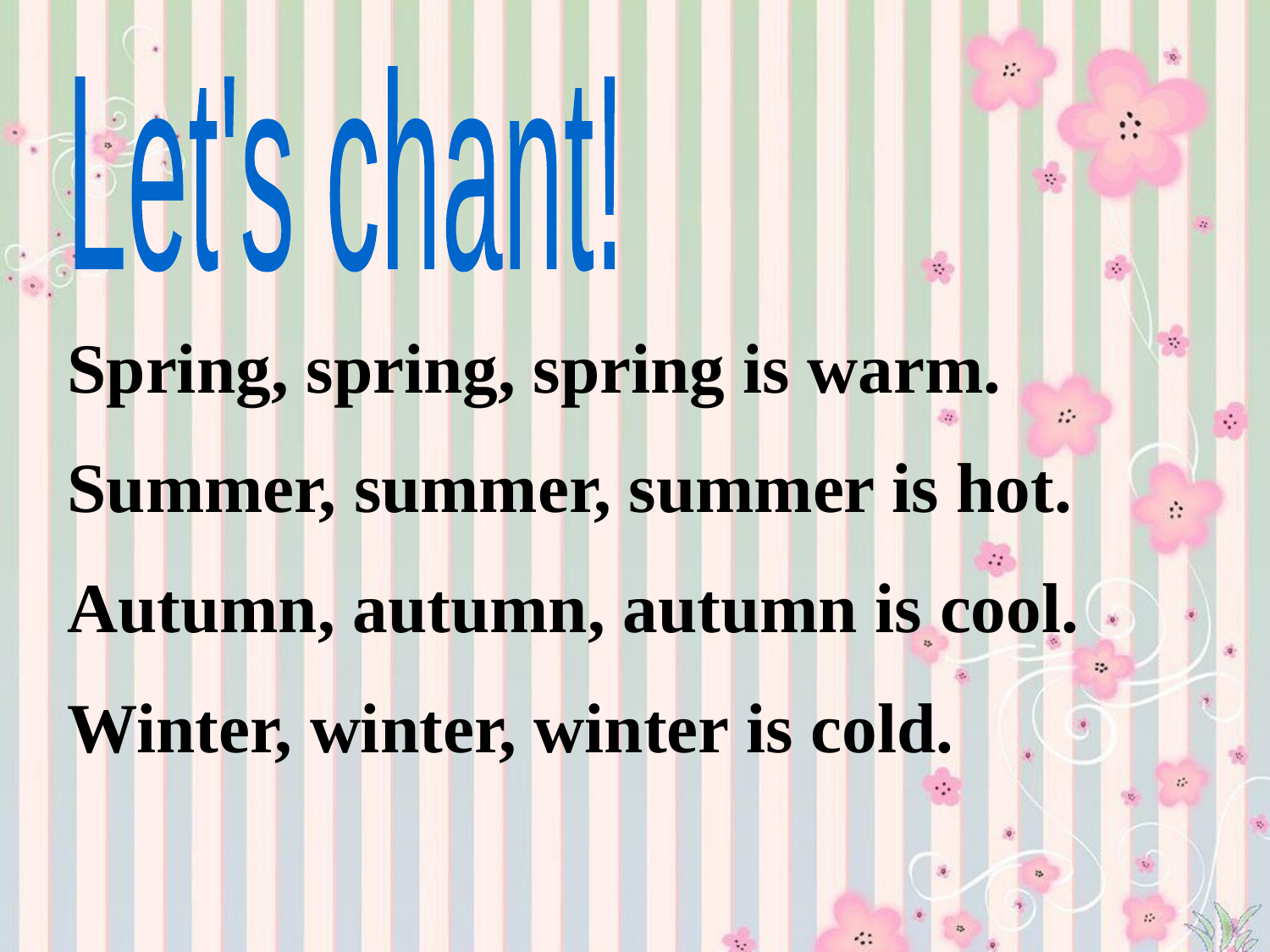

Let's chant!
Spring, spring, spring is warm.
Summer, summer, summer is hot.
Autumn, autumn, autumn is cool.
Winter, winter, winter is cold.